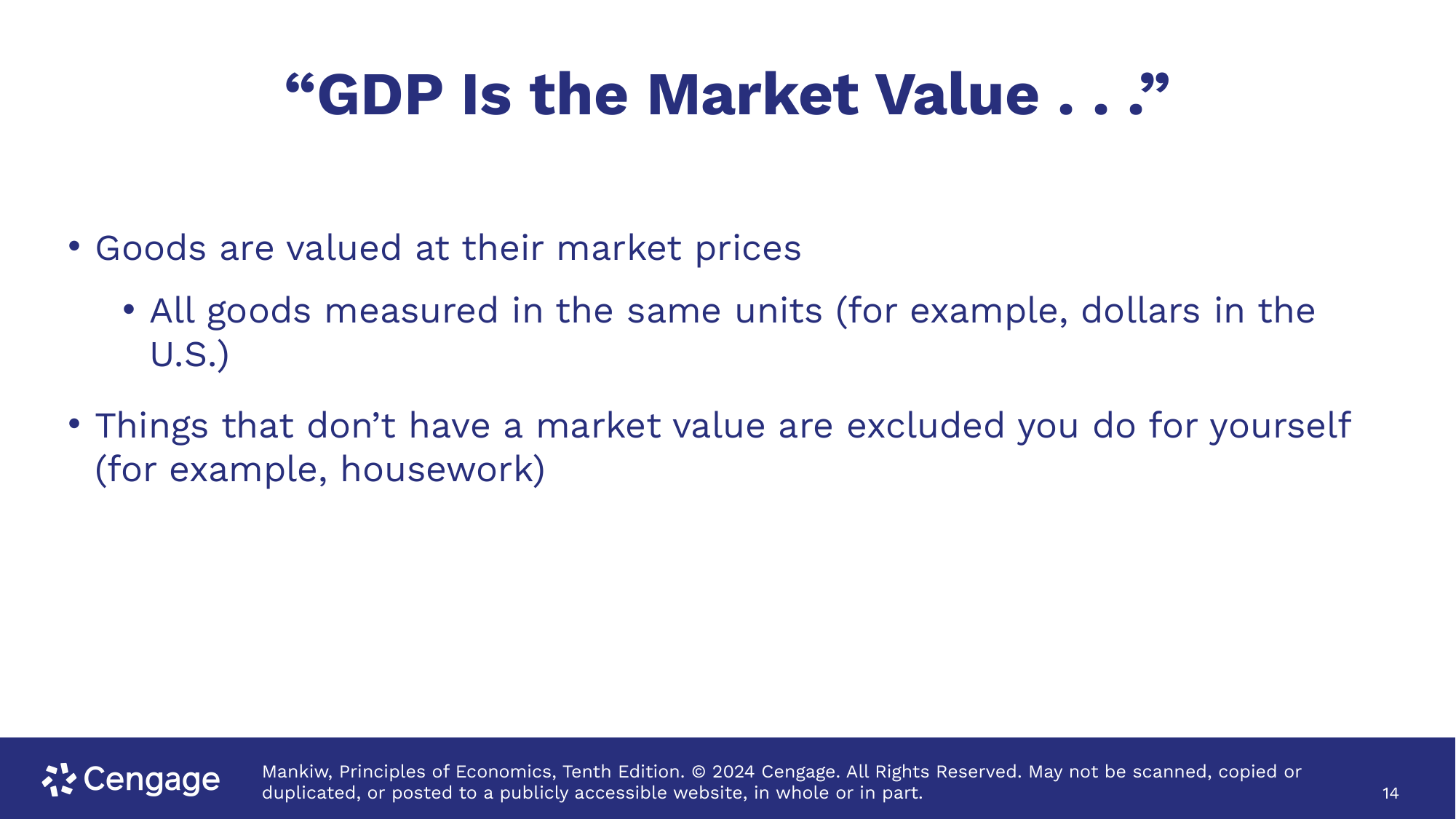

# “GDP Is the Market Value . . .”
Goods are valued at their market prices
All goods measured in the same units (for example, dollars in the U.S.)
Things that don’t have a market value are excluded you do for yourself (for example, housework)